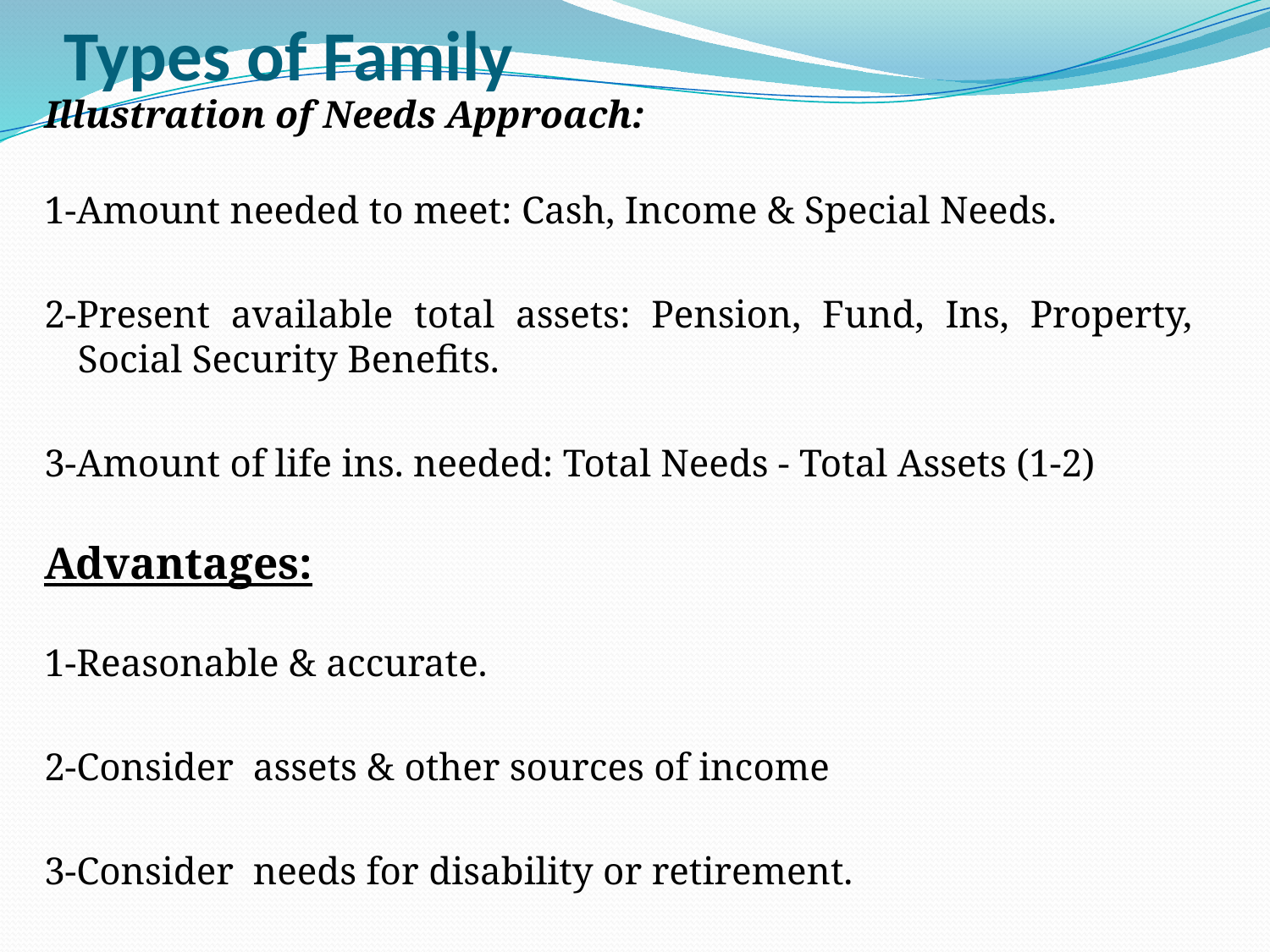

# Types of Family
Illustration of Needs Approach:

1-Amount needed to meet: Cash, Income & Special Needs.

2-Present available total assets: Pension, Fund, Ins, Property, Social Security Benefits.

3-Amount of life ins. needed: Total Needs - Total Assets (1-2)

Advantages:

1-Reasonable & accurate.

2-Consider  assets & other sources of income

3-Consider  needs for disability or retirement.